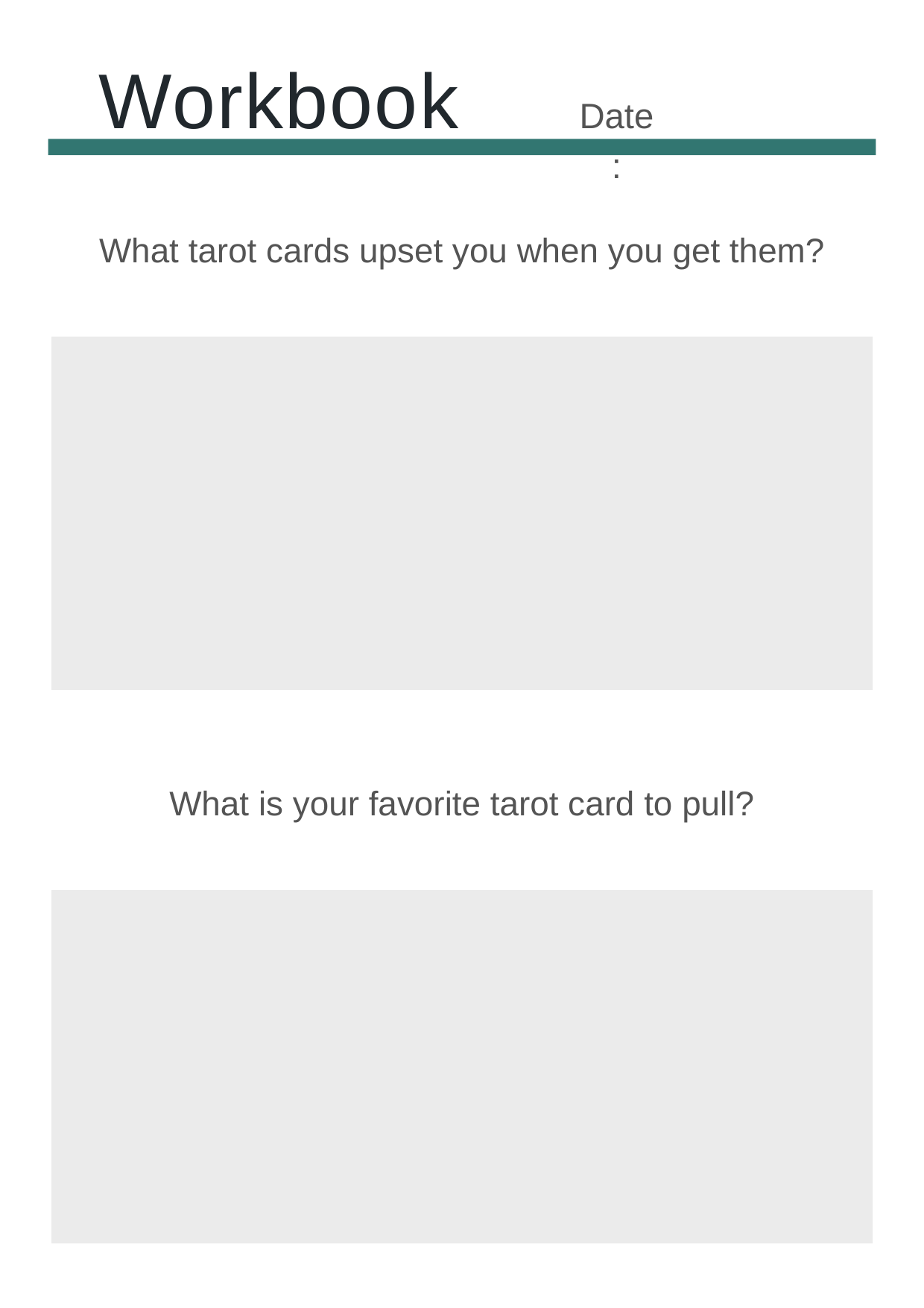

Workbook
Date:

What tarot cards upset you when you get them?

What is your favorite tarot card to pull?